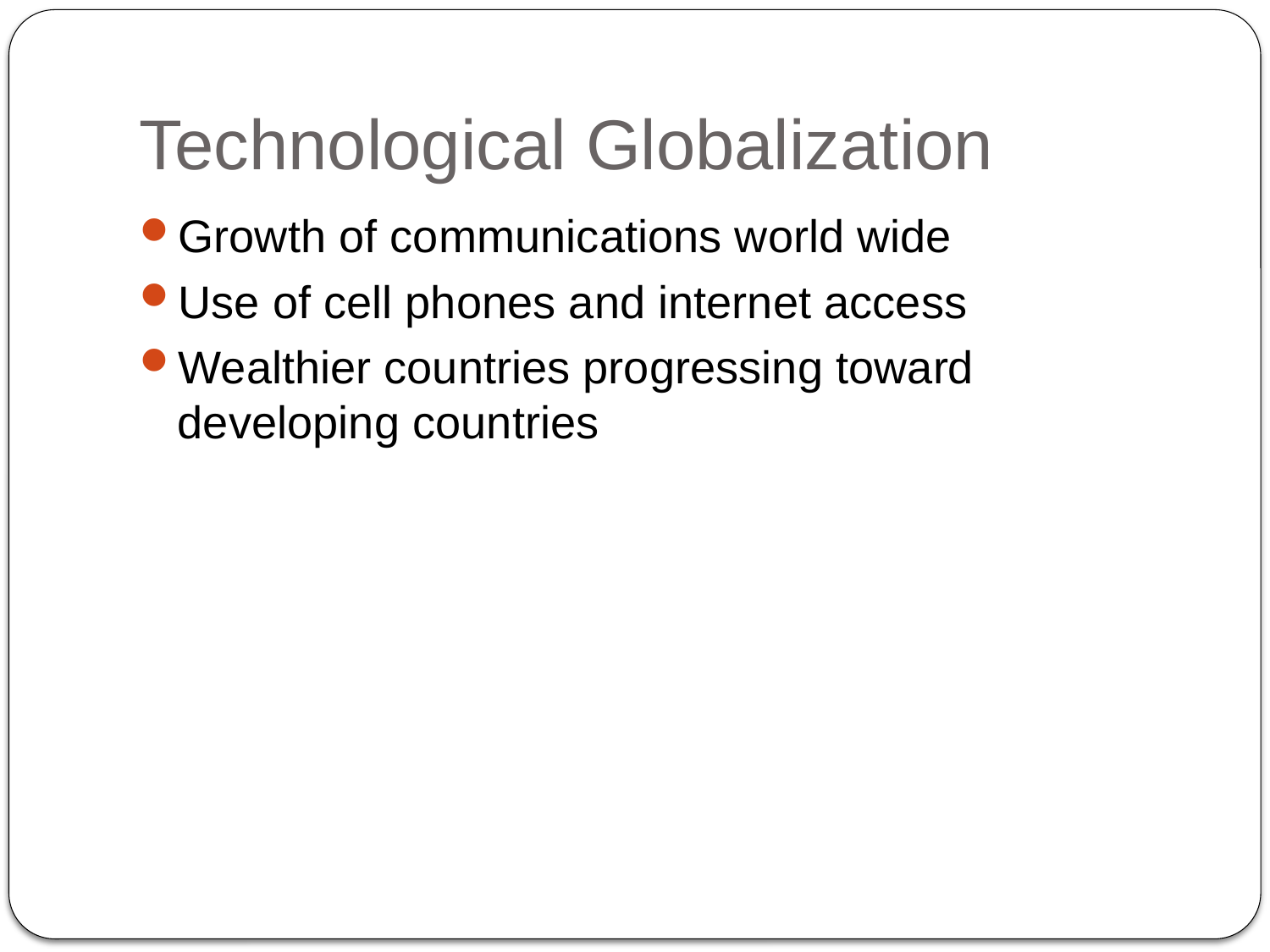

# Technological Globalization
Growth of communications world wide
Use of cell phones and internet access
Wealthier countries progressing toward developing countries